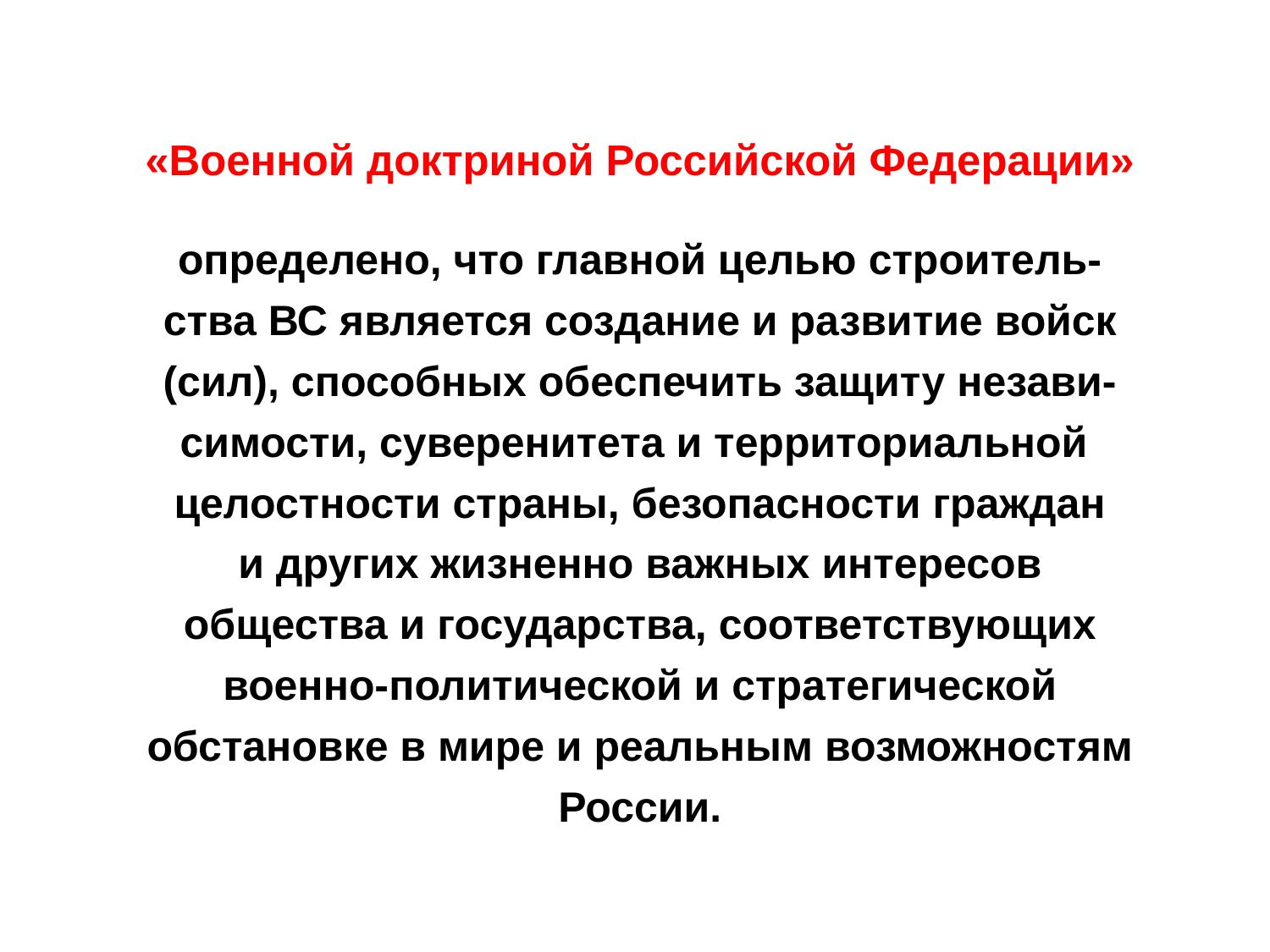

«Военной доктриной Российской Федерации»

определено, что главной целью строитель-
ства ВС является создание и развитие войск
(сил), способных обеспечить защиту незави-
симости, суверенитета и территориальной
целостности страны, безопасности граждан
и других жизненно важных интересов
общества и государства, соответствующих
военно-политической и стратегической
обстановке в мире и реальным возможностям
России.